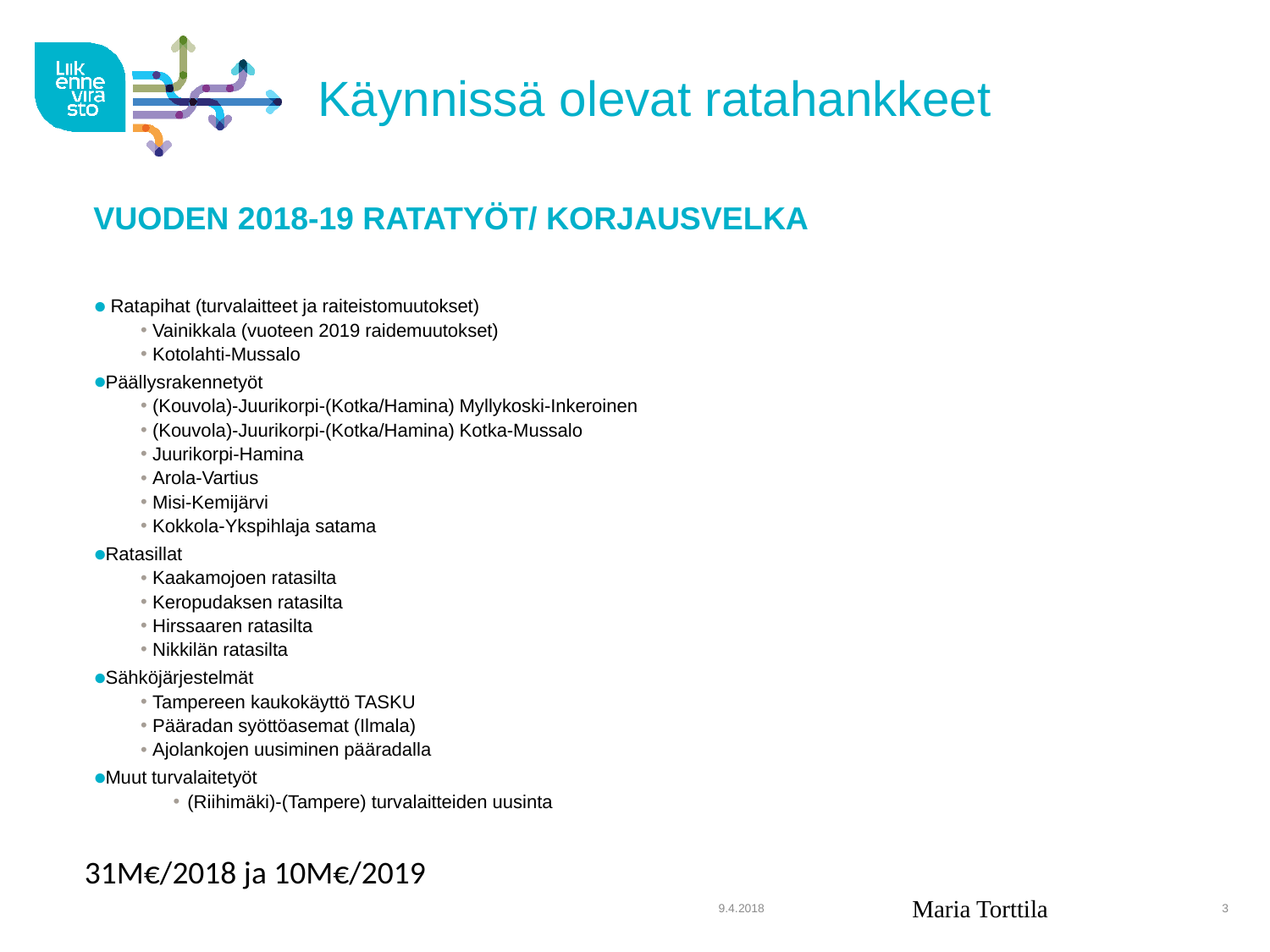

# Käynnissä olevat ratahankkeet
VUODEN 2018-19 RATATYÖT/ KORJAUSVELKA
 Ratapihat (turvalaitteet ja raiteistomuutokset)
Vainikkala (vuoteen 2019 raidemuutokset)
Kotolahti-Mussalo
Päällysrakennetyöt
(Kouvola)-Juurikorpi-(Kotka/Hamina) Myllykoski-Inkeroinen
(Kouvola)-Juurikorpi-(Kotka/Hamina) Kotka-Mussalo
Juurikorpi-Hamina
Arola-Vartius
Misi-Kemijärvi
Kokkola-Ykspihlaja satama
Ratasillat
Kaakamojoen ratasilta
Keropudaksen ratasilta
Hirssaaren ratasilta
Nikkilän ratasilta
Sähköjärjestelmät
Tampereen kaukokäyttö TASKU
Pääradan syöttöasemat (Ilmala)
Ajolankojen uusiminen pääradalla
Muut turvalaitetyöt
(Riihimäki)-(Tampere) turvalaitteiden uusinta

31M€/2018 ja 10M€/2019

9.4.2018
Maria Torttila
3